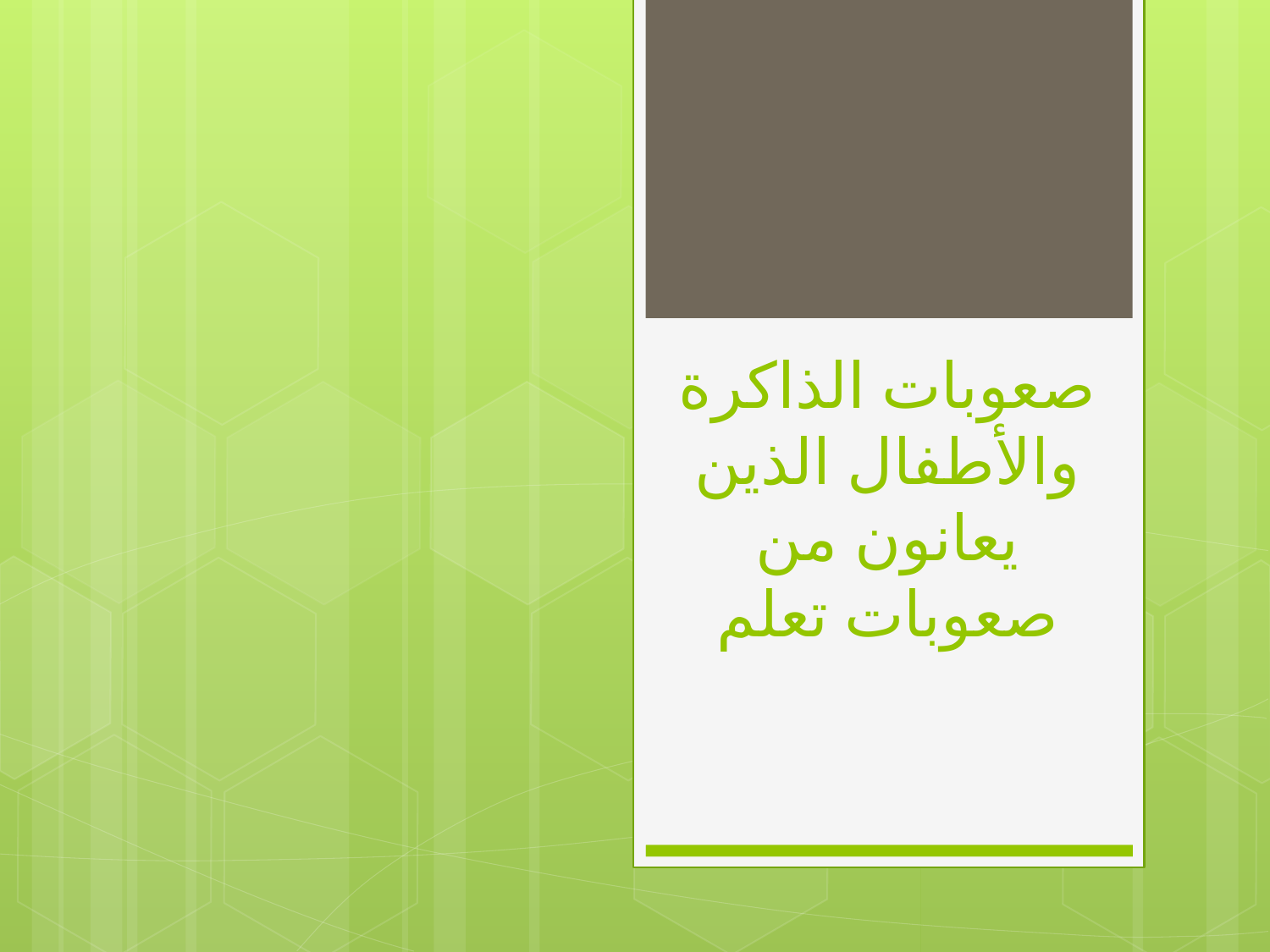

# صعوبات الذاكرة والأطفال الذين يعانون من صعوبات تعلم